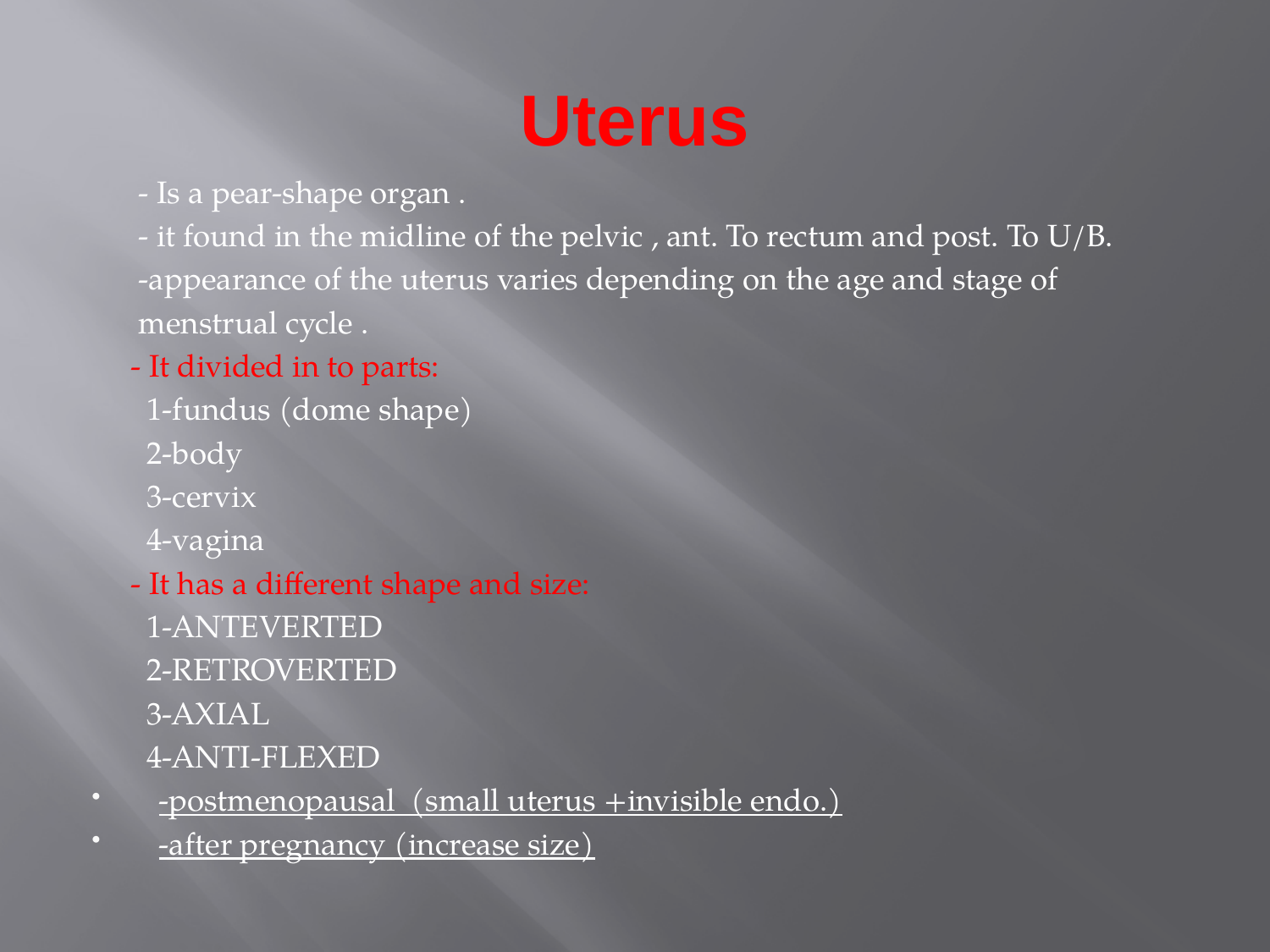

# Uterus
        - Is a pear-shape organ .
        - it found in the midline of the pelvic , ant. To rectum and post. To U/B.
        -appearance of the uterus varies depending on the age and stage of
        menstrual cycle .
       - It divided in to parts:
         1-fundus (dome shape)
         2-body
         3-cervix
         4-vagina
       - It has a different shape and size:
         1-ANTEVERTED
         2-RETROVERTED
         3-AXIAL
         4-ANTI-FLEXED
  -postmenopausal  (small uterus +invisible endo.)
  -after pregnancy (increase size)